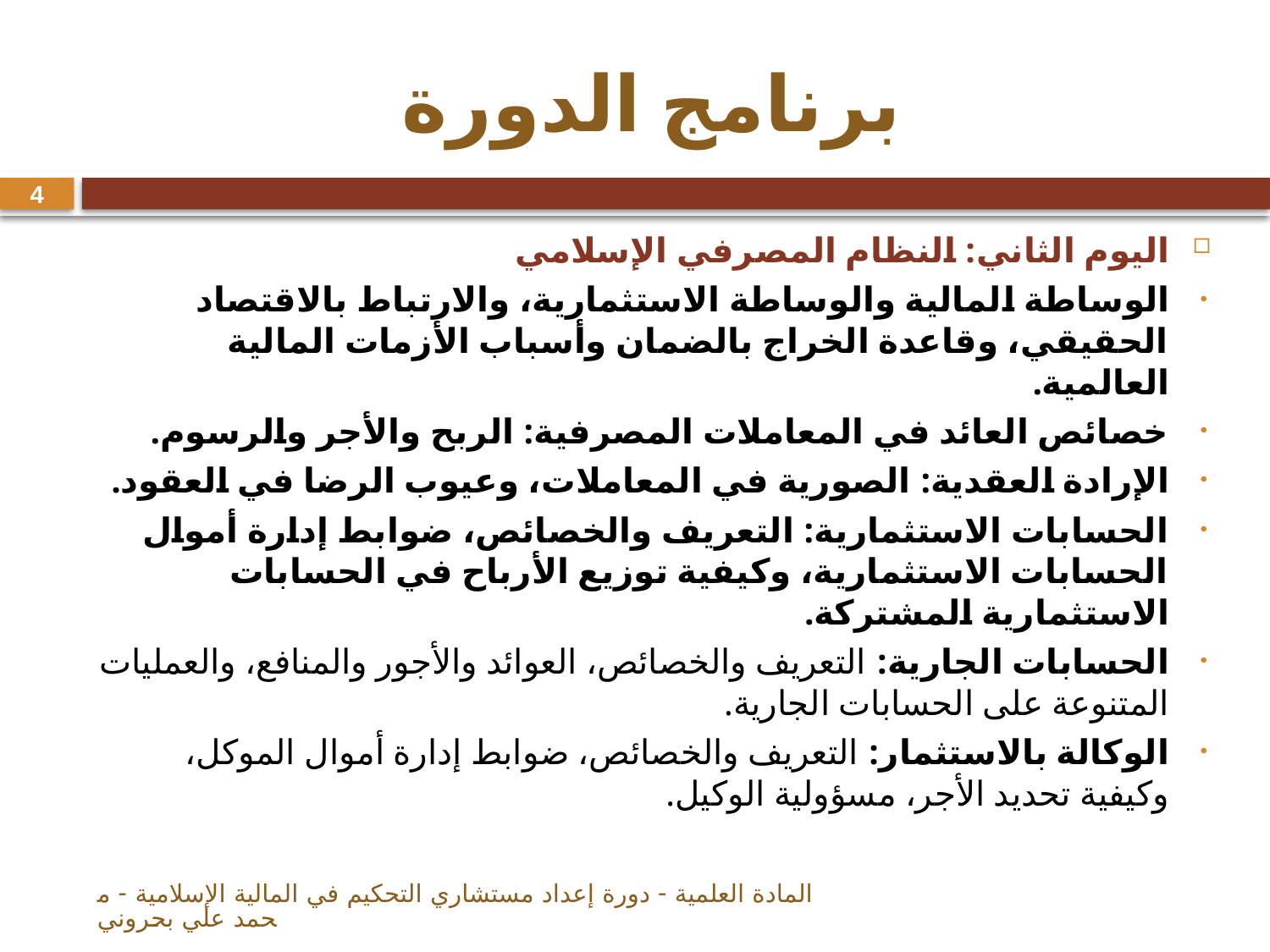

# برنامج الدورة
4
اليوم الثاني: النظام المصرفي الإسلامي
الوساطة المالية والوساطة الاستثمارية، والارتباط بالاقتصاد الحقيقي، وقاعدة الخراج بالضمان وأسباب الأزمات المالية العالمية.
خصائص العائد في المعاملات المصرفية: الربح والأجر والرسوم.
الإرادة العقدية: الصورية في المعاملات، وعيوب الرضا في العقود.
الحسابات الاستثمارية: التعريف والخصائص، ضوابط إدارة أموال الحسابات الاستثمارية، وكيفية توزيع الأرباح في الحسابات الاستثمارية المشتركة.
الحسابات الجارية: التعريف والخصائص، العوائد والأجور والمنافع، والعمليات المتنوعة على الحسابات الجارية.
الوكالة بالاستثمار: التعريف والخصائص، ضوابط إدارة أموال الموكل، وكيفية تحديد الأجر، مسؤولية الوكيل.

المادة العلمية - دورة إعداد مستشاري التحكيم في المالية الإسلامية - محمد علي بحروني